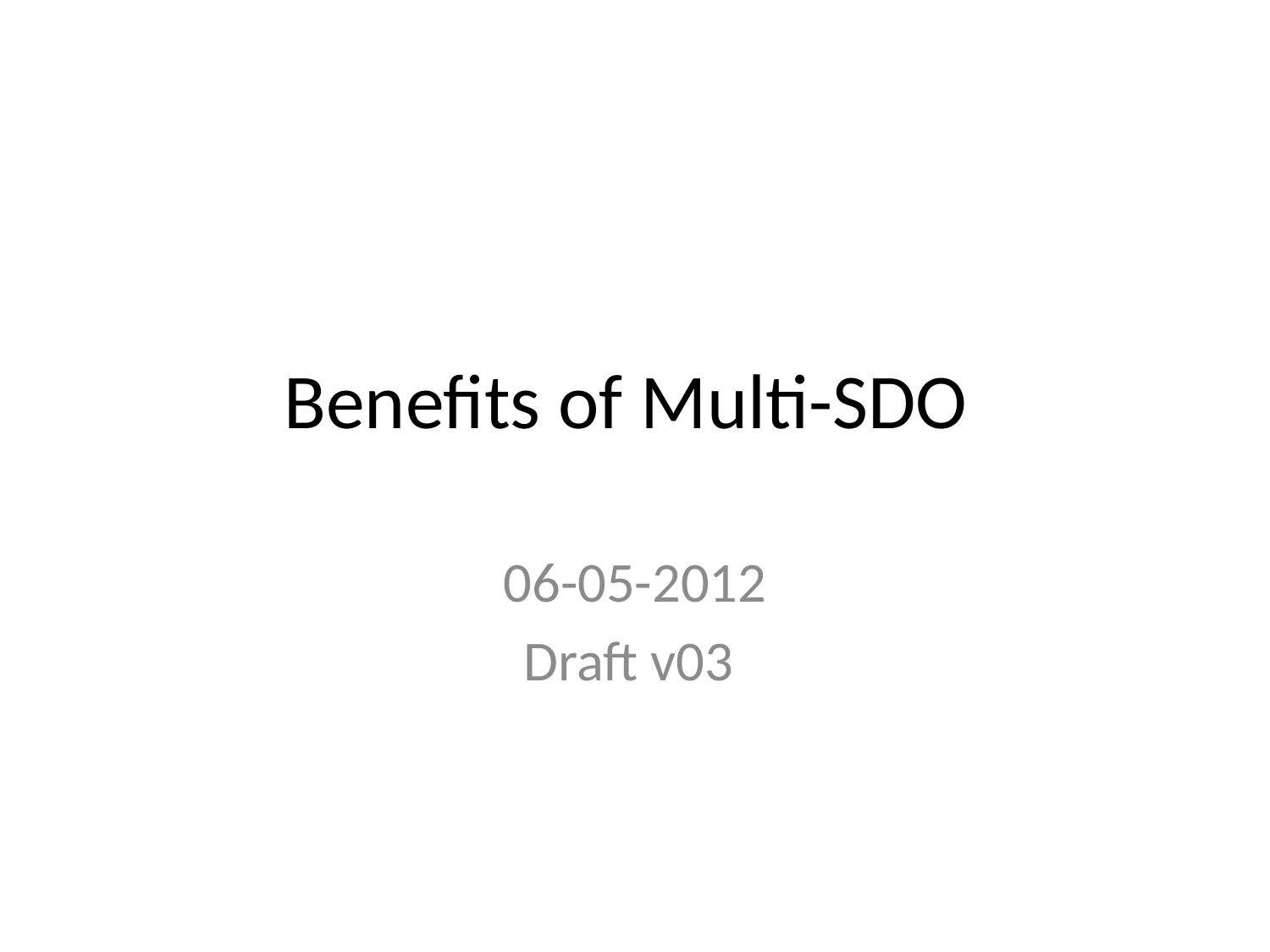

# Benefits of Multi-SDO
06-05-2012
Draft v03